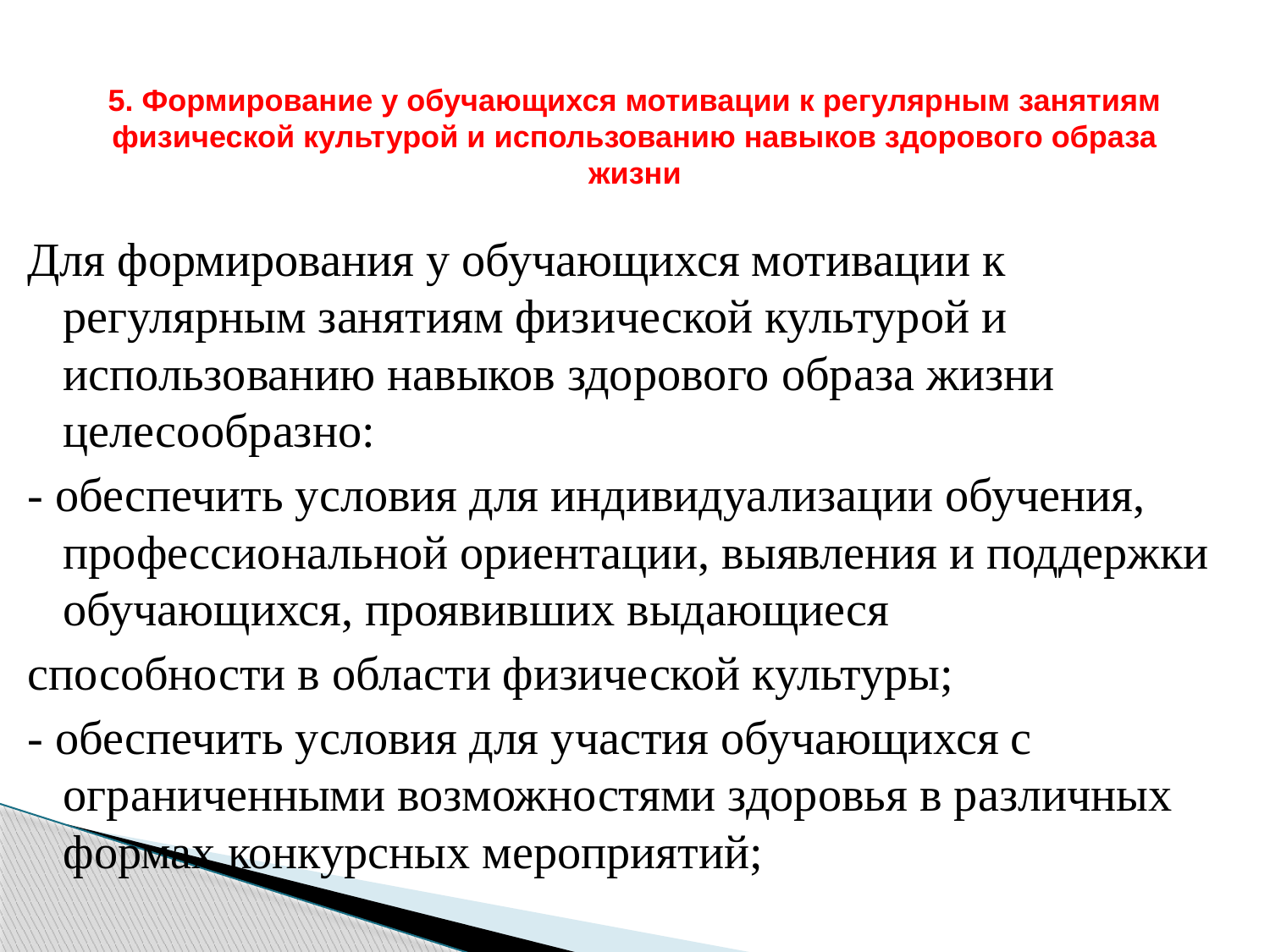

# 5. Формирование у обучающихся мотивации к регулярным занятиям физической культурой и использованию навыков здорового образа жизни
Для формирования у обучающихся мотивации к регулярным занятиям физической культурой и использованию навыков здорового образа жизни целесообразно:
- обеспечить условия для индивидуализации обучения, профессиональной ориентации, выявления и поддержки обучающихся, проявивших выдающиеся
способности в области физической культуры;
- обеспечить условия для участия обучающихся с ограниченными возможностями здоровья в различных формах конкурсных мероприятий;